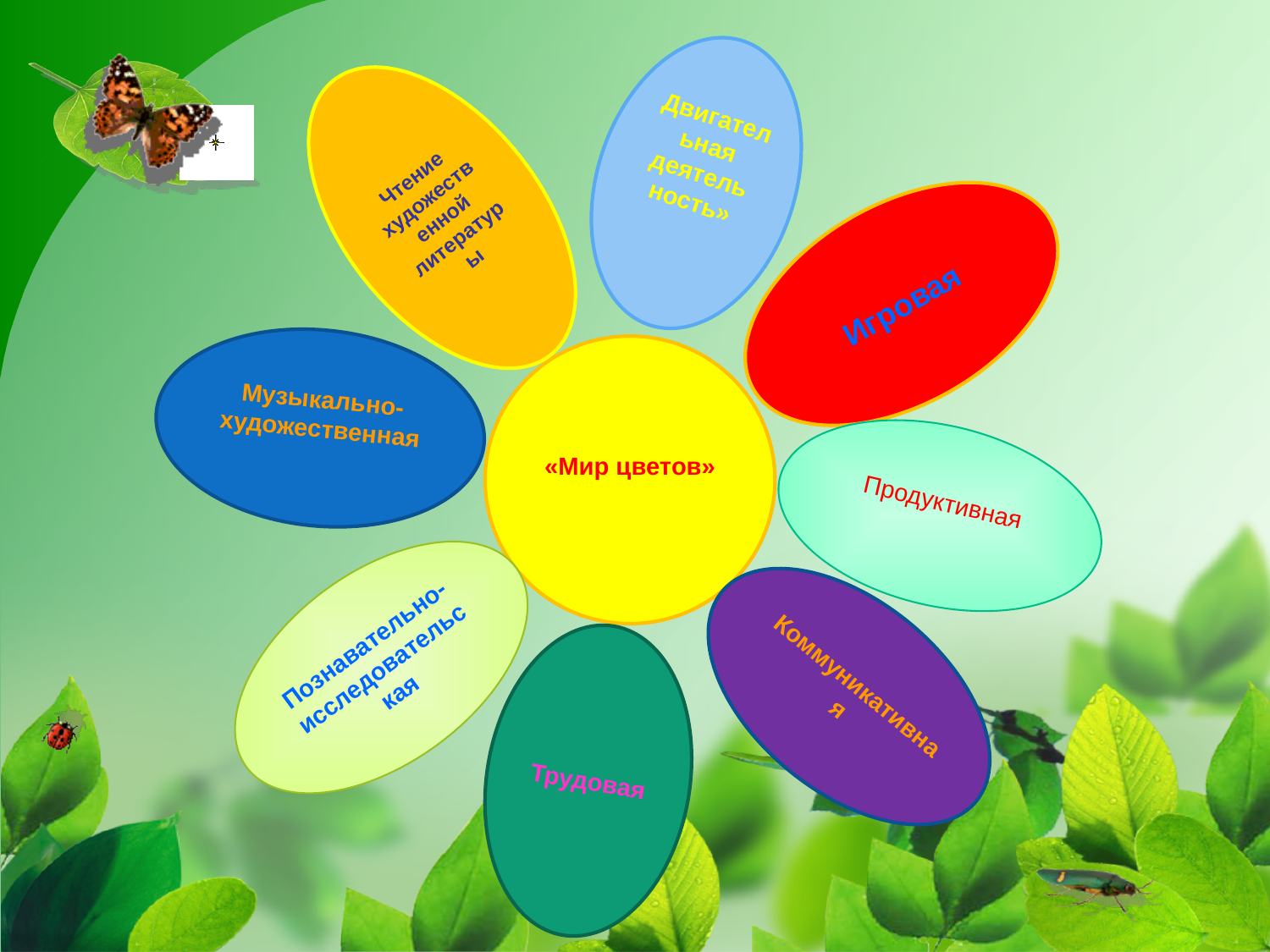

Двигательная деятельность»

Чтение художественной литературы
Игровая
Музыкально- художественная

«Мир цветов»

Продуктивная

Коммуникативная
Познавательно- исследовательская
Трудовая